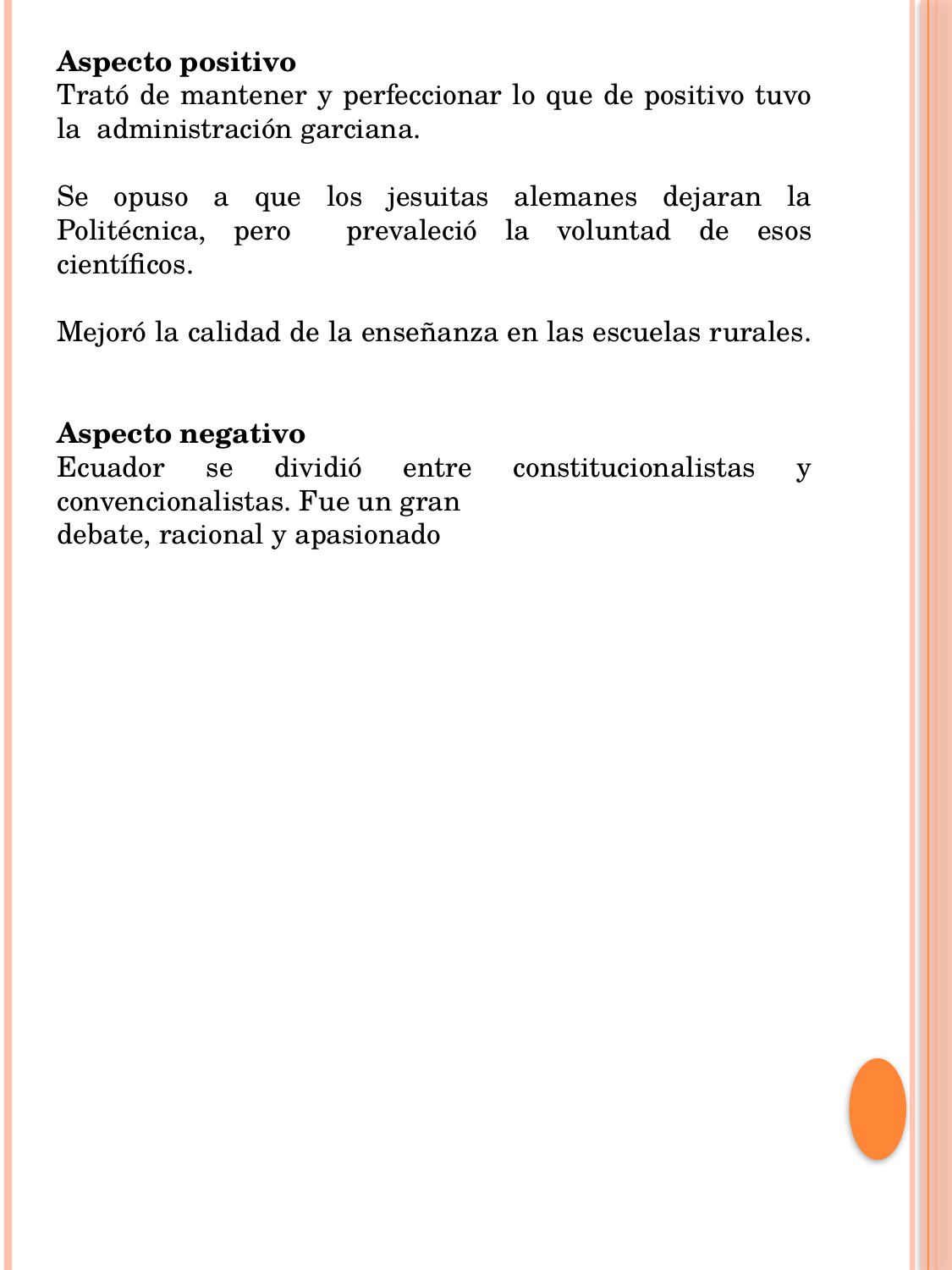

Aspecto positivo
Trató de mantener y perfeccionar lo que de positivo tuvo la  administración garciana.

Se opuso a que los jesuitas alemanes dejaran la Politécnica, pero  prevaleció la voluntad de esos científicos.

Mejoró la calidad de la enseñanza en las escuelas rurales.

Aspecto negativo
Ecuador se dividió entre constitucionalistas y convencionalistas. Fue un gran
debate, racional y apasionado